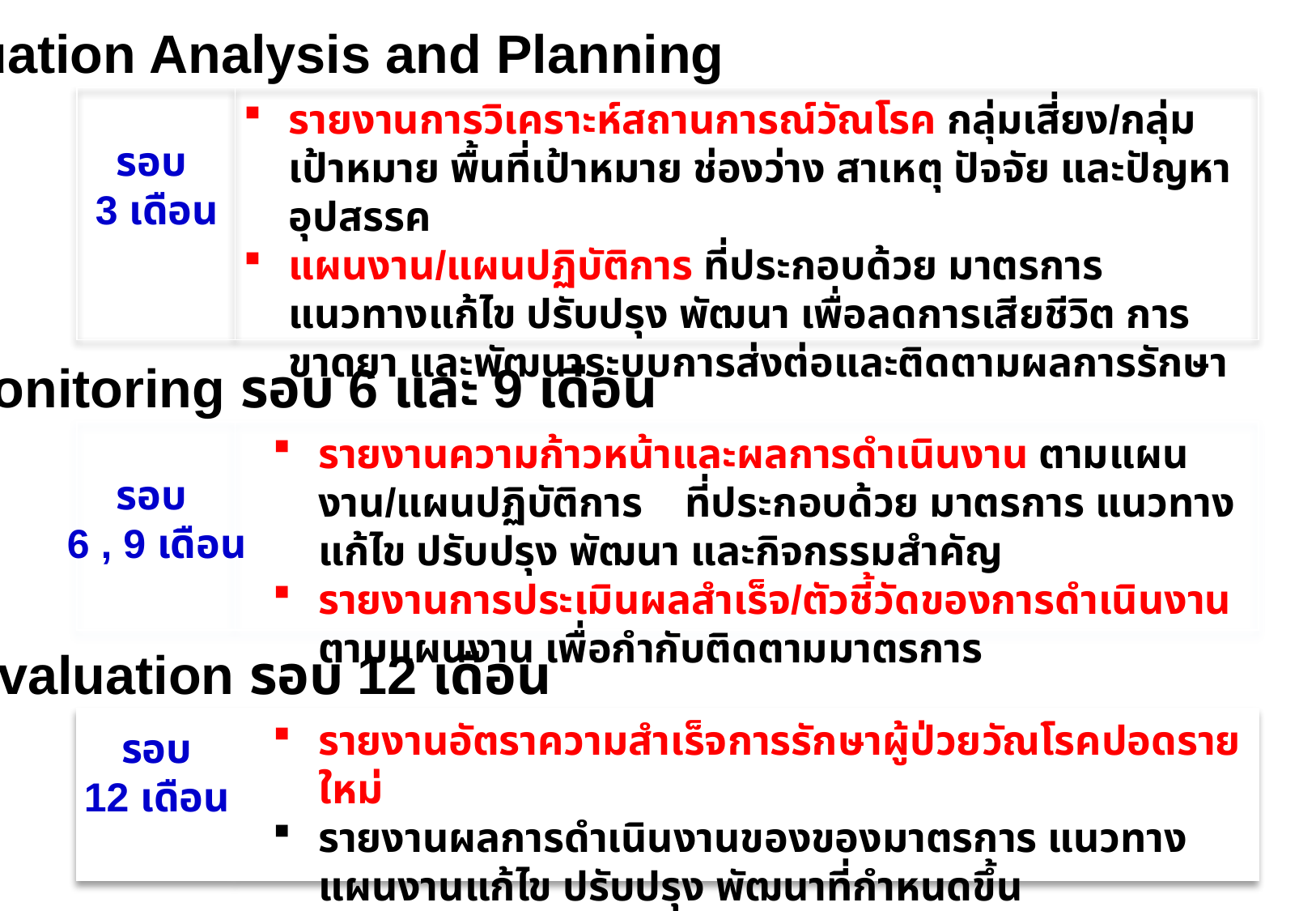

Situation Analysis and Planning
|  |  |
| --- | --- |
รายงานการวิเคราะห์สถานการณ์วัณโรค กลุ่มเสี่ยง/กลุ่มเป้าหมาย พื้นที่เป้าหมาย ช่องว่าง สาเหตุ ปัจจัย และปัญหาอุปสรรค
แผนงาน/แผนปฏิบัติการ ที่ประกอบด้วย มาตรการ แนวทางแก้ไข ปรับปรุง พัฒนา เพื่อลดการเสียชีวิต การขาดยา และพัฒนาระบบการส่งต่อและติดตามผลการรักษา
รอบ
3 เดือน
Monitoring รอบ 6 และ 9 เดือน
|  |  |
| --- | --- |
รายงานความก้าวหน้าและผลการดำเนินงาน ตามแผนงาน/แผนปฏิบัติการ    ที่ประกอบด้วย มาตรการ แนวทางแก้ไข ปรับปรุง พัฒนา และกิจกรรมสำคัญ
รายงานการประเมินผลสำเร็จ/ตัวชี้วัดของการดำเนินงาน ตามแผนงาน เพื่อกำกับติดตามมาตรการ
รอบ
6 , 9 เดือน
Evaluation รอบ 12 เดือน
|  |  |
| --- | --- |
รายงานอัตราความสำเร็จการรักษาผู้ป่วยวัณโรคปอดรายใหม่
รายงานผลการดำเนินงานของของมาตรการ แนวทาง แผนงานแก้ไข ปรับปรุง พัฒนาที่กำหนดขึ้น
รอบ
12 เดือน
KPI_BTB_PA_2561/RTC